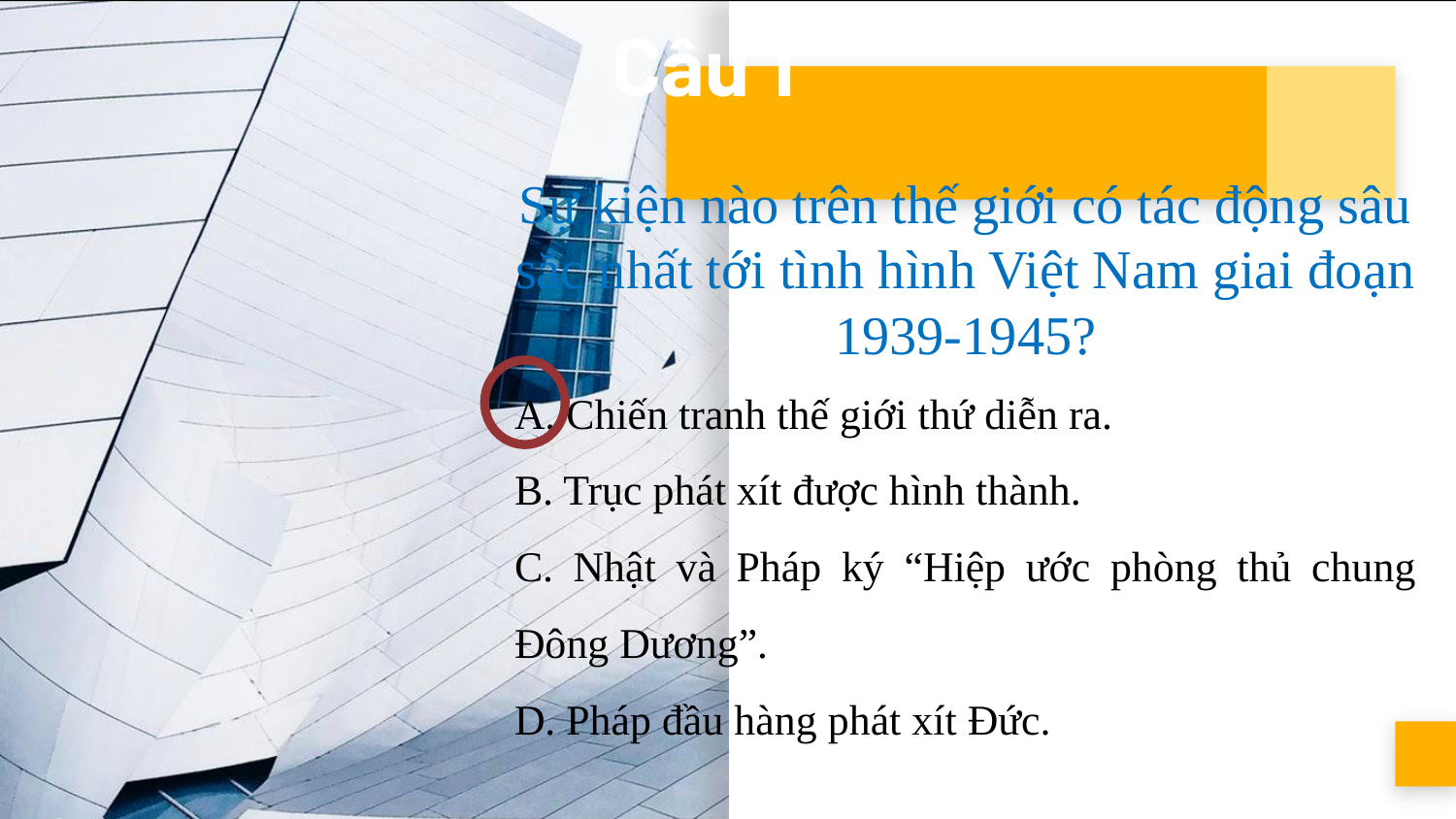

# Câu 1
Sự kiện nào trên thế giới có tác động sâu sắc nhất tới tình hình Việt Nam giai đoạn 1939-1945?
A. Chiến tranh thế giới thứ diễn ra.
B. Trục phát xít được hình thành.
C. Nhật và Pháp ký “Hiệp ước phòng thủ chung Đông Dương”.
D. Pháp đầu hàng phát xít Đức.